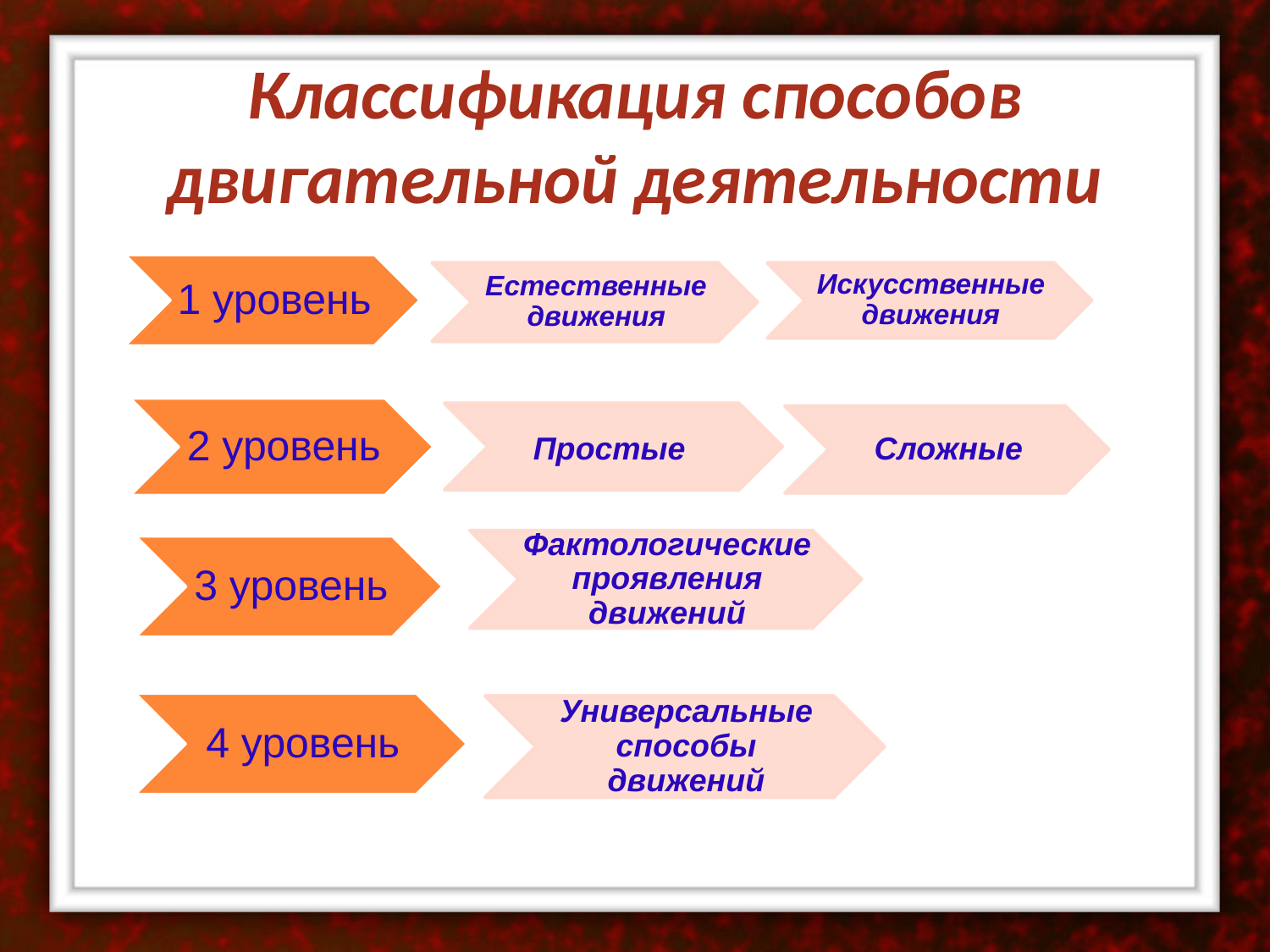

# Классификация способов двигательной деятельности

1 уровень
Естественные движения
Искусственные движения
2 уровень
Простые
Сложные
3 уровень
Фактологические проявления движений
Универсальные способы движений
4 уровень